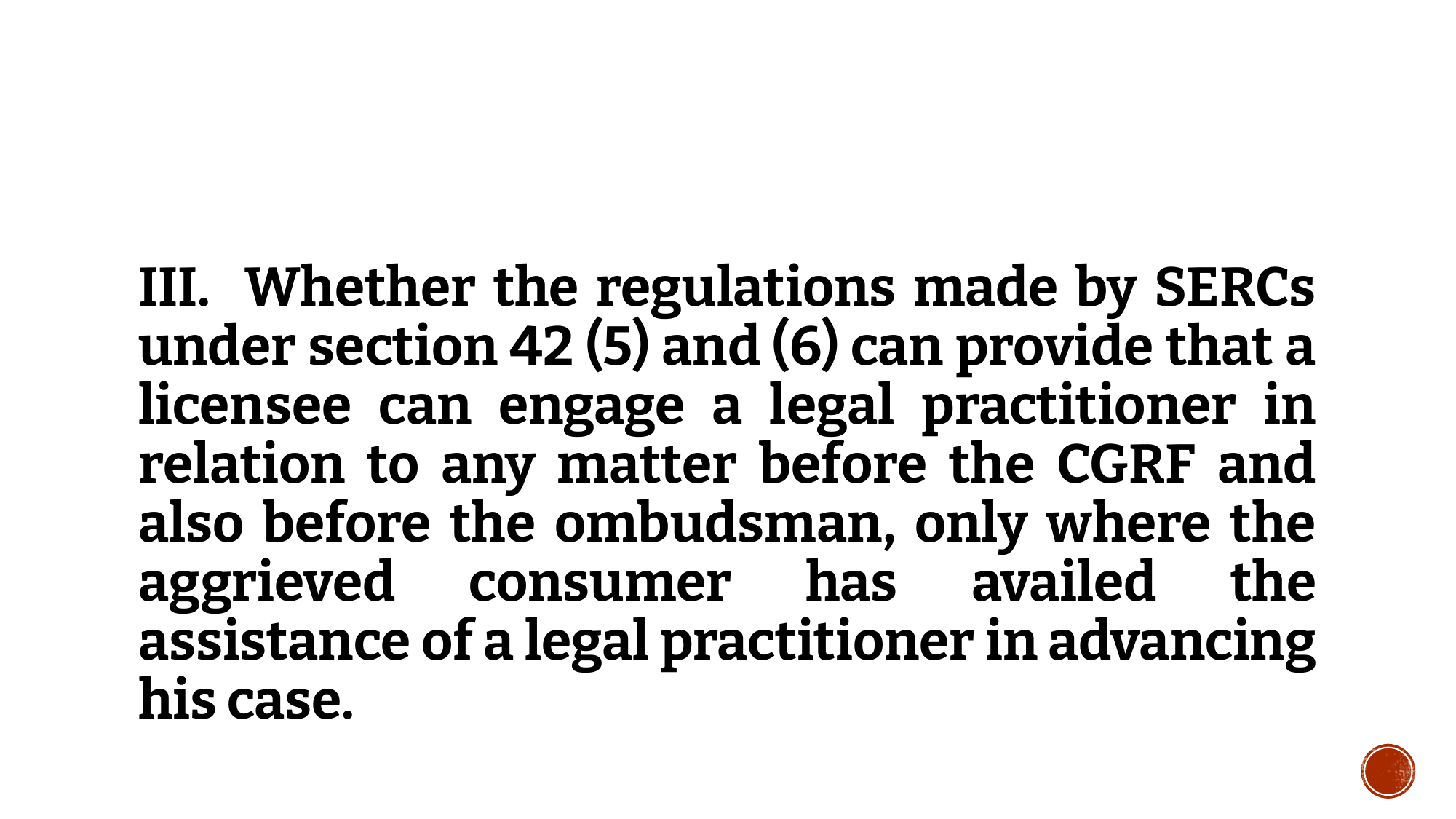

III.  Whether the regulations made by SERCs under section 42 (5) and (6) can provide that a licensee can engage a legal practitioner in relation to any matter before the CGRF and also before the ombudsman, only where the aggrieved consumer has availed the assistance of a legal practitioner in advancing his case.